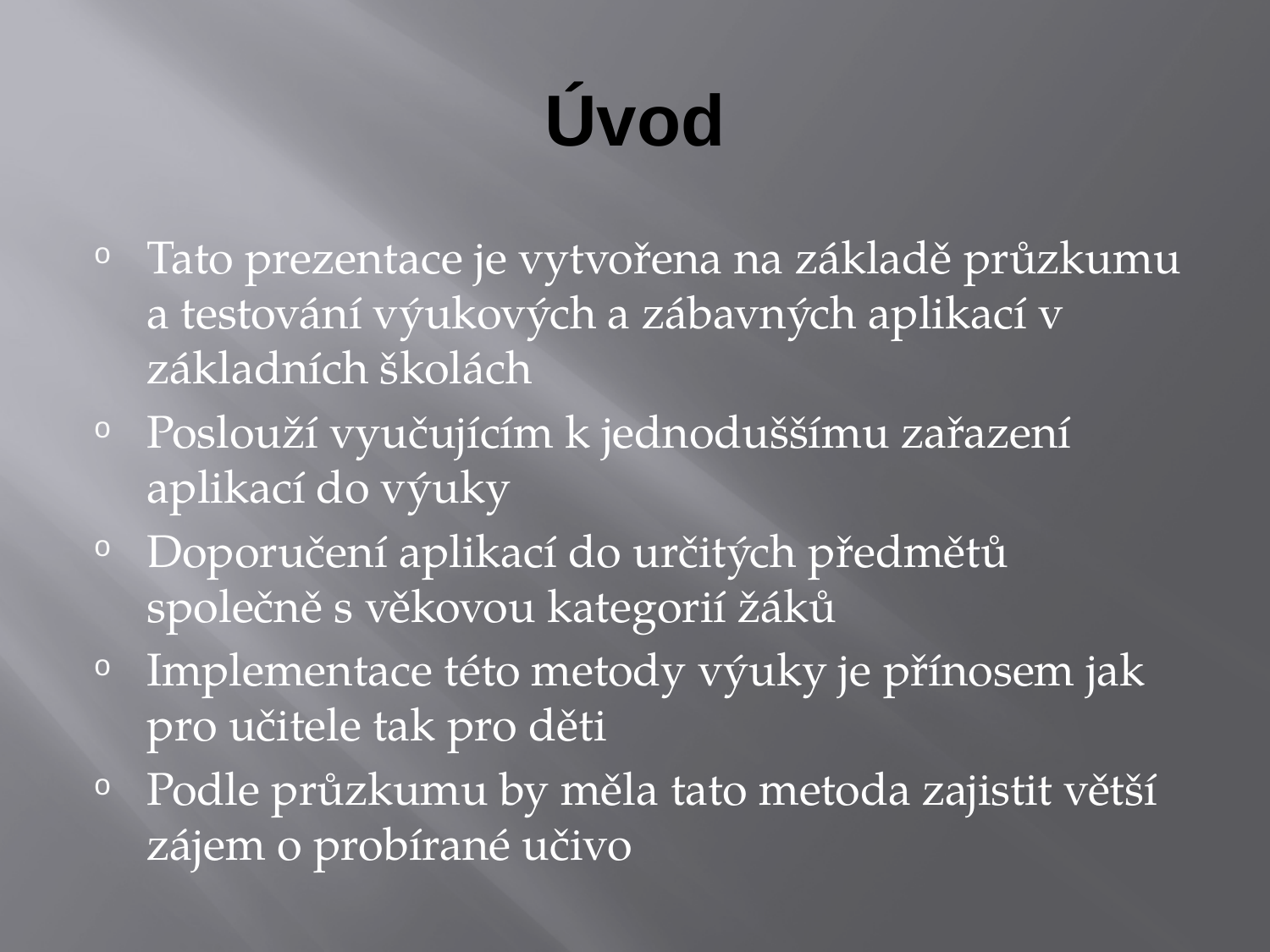

# Úvod
Tato prezentace je vytvořena na základě průzkumu a testování výukových a zábavných aplikací v základních školách
Poslouží vyučujícím k jednoduššímu zařazení aplikací do výuky
Doporučení aplikací do určitých předmětů společně s věkovou kategorií žáků
Implementace této metody výuky je přínosem jak pro učitele tak pro děti
Podle průzkumu by měla tato metoda zajistit větší zájem o probírané učivo